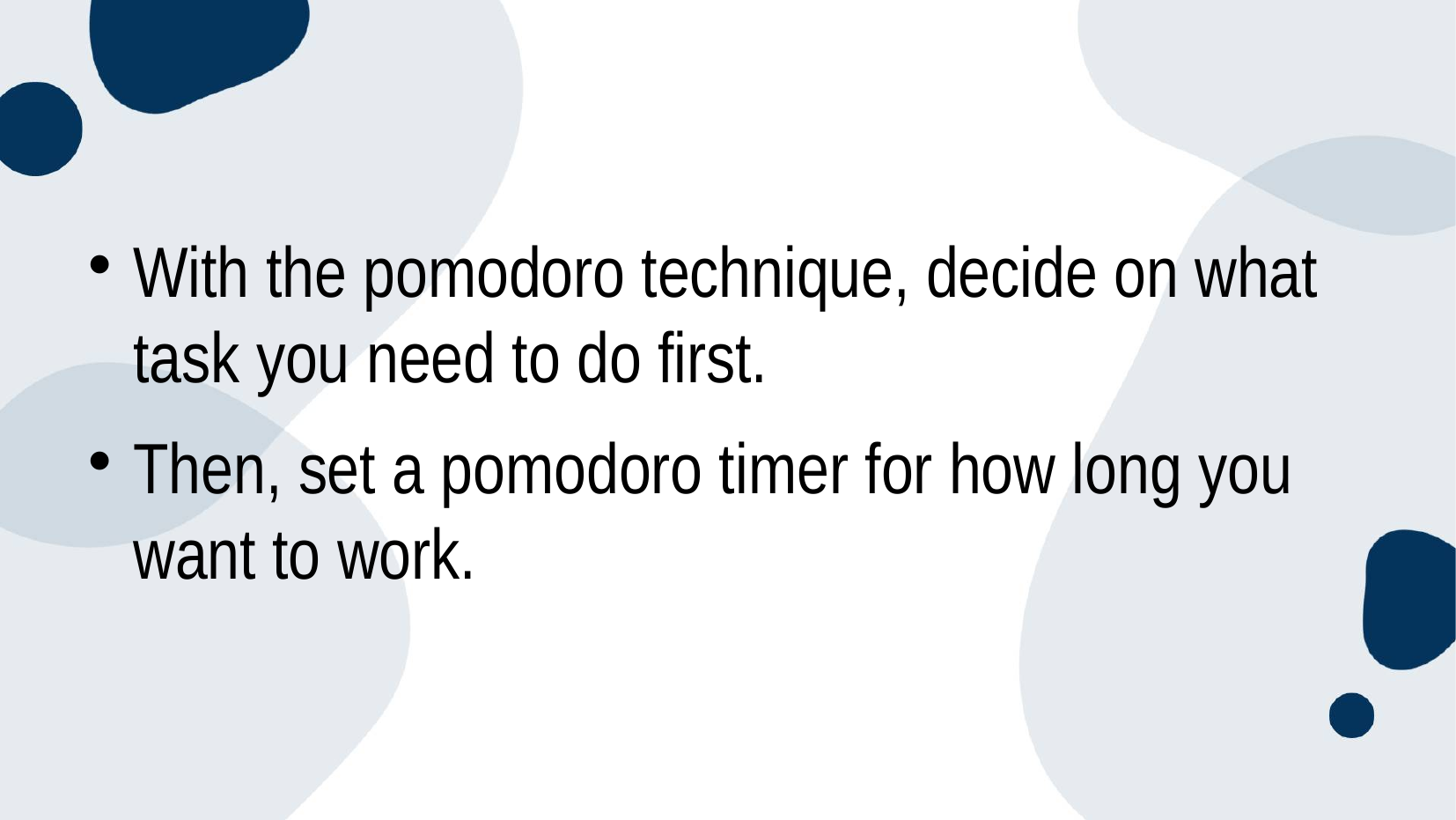

With the pomodoro technique, decide on what task you need to do first.
Then, set a pomodoro timer for how long you want to work.